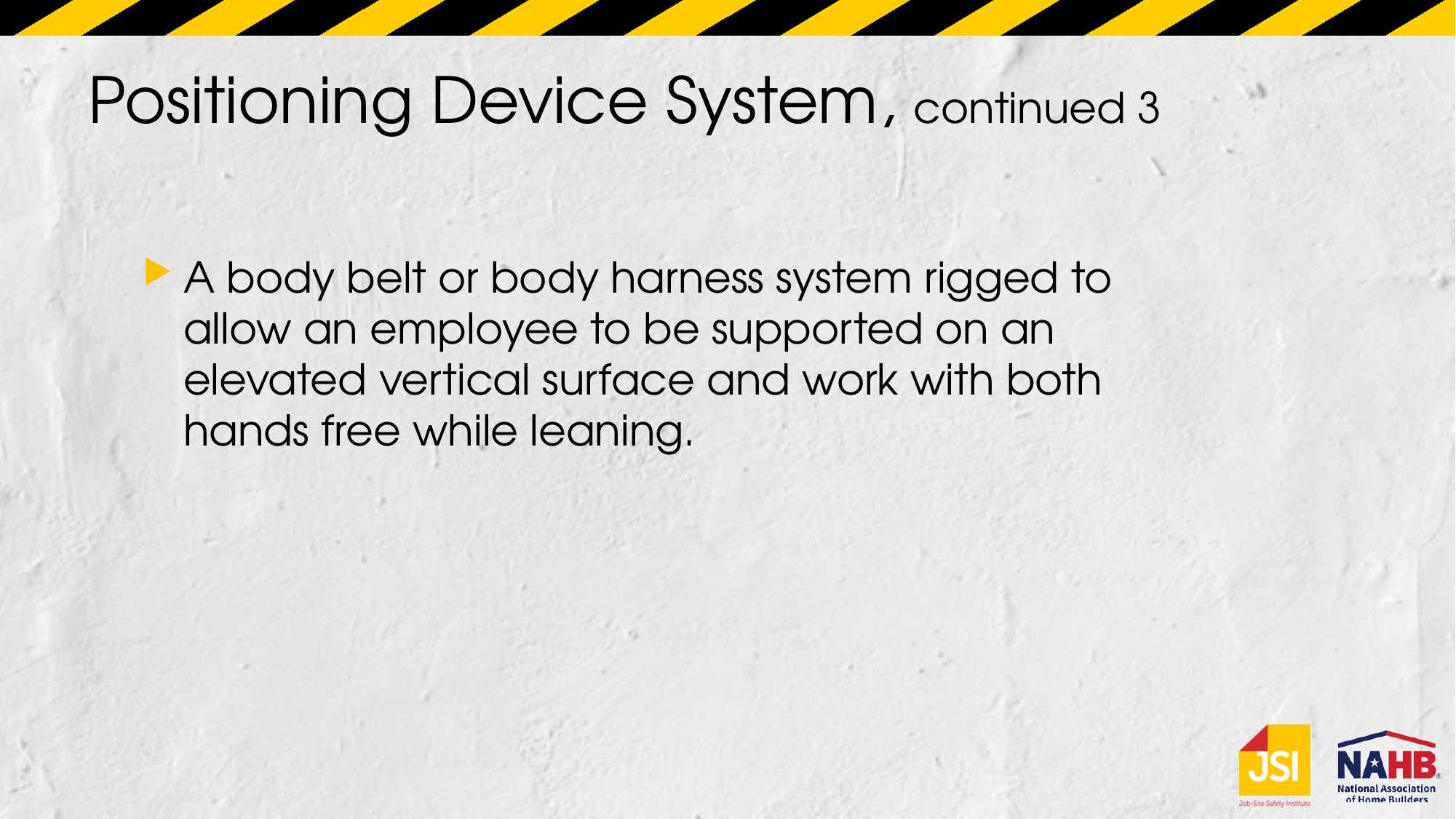

# Positioning Device System, continued 3
A body belt or body harness system rigged to allow an employee to be supported on an elevated vertical surface and work with both hands free while leaning.